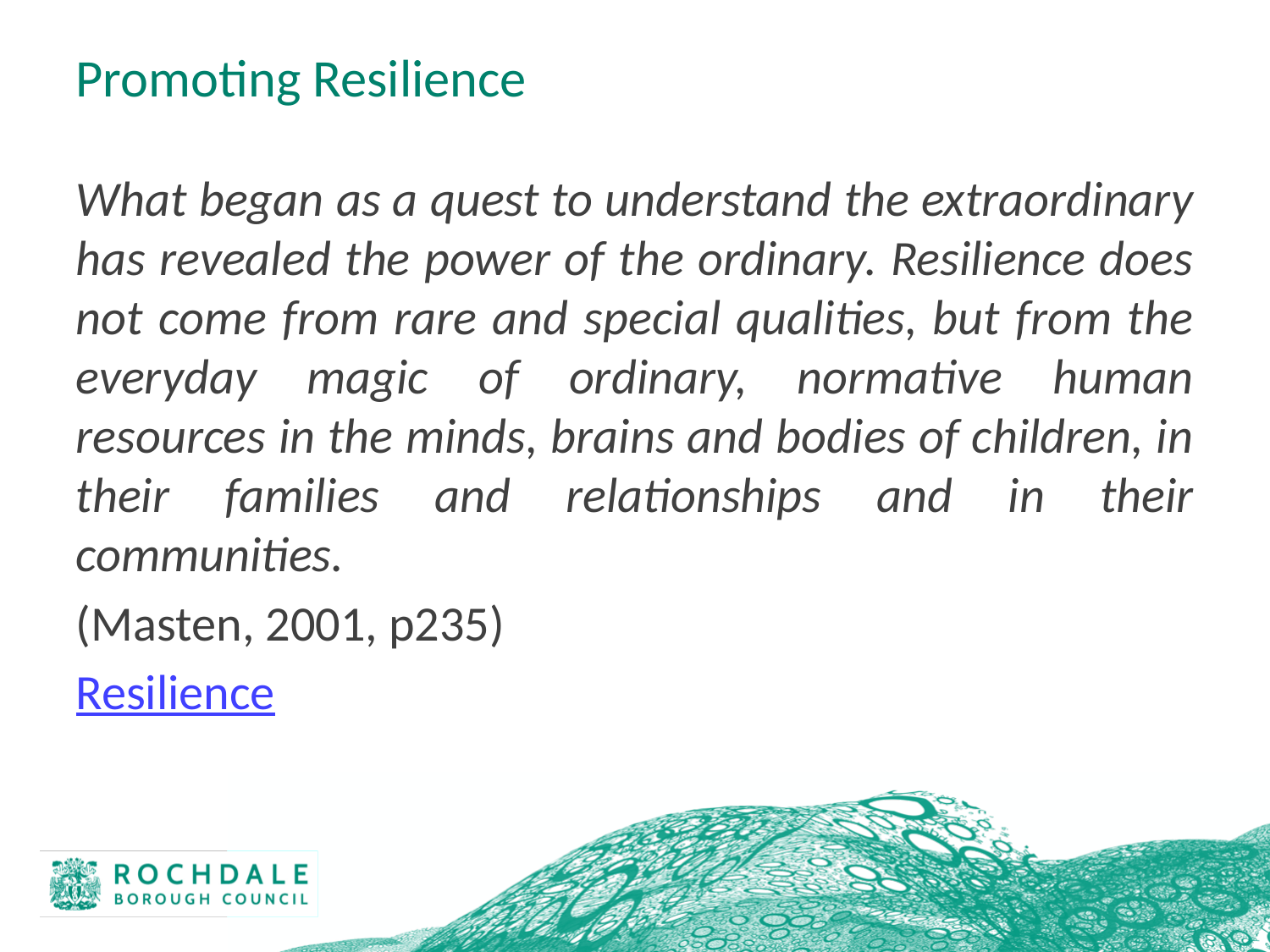

# Promoting Resilience
What began as a quest to understand the extraordinary has revealed the power of the ordinary. Resilience does not come from rare and special qualities, but from the everyday magic of ordinary, normative human resources in the minds, brains and bodies of children, in their families and relationships and in their communities.
(Masten, 2001, p235)
Resilience